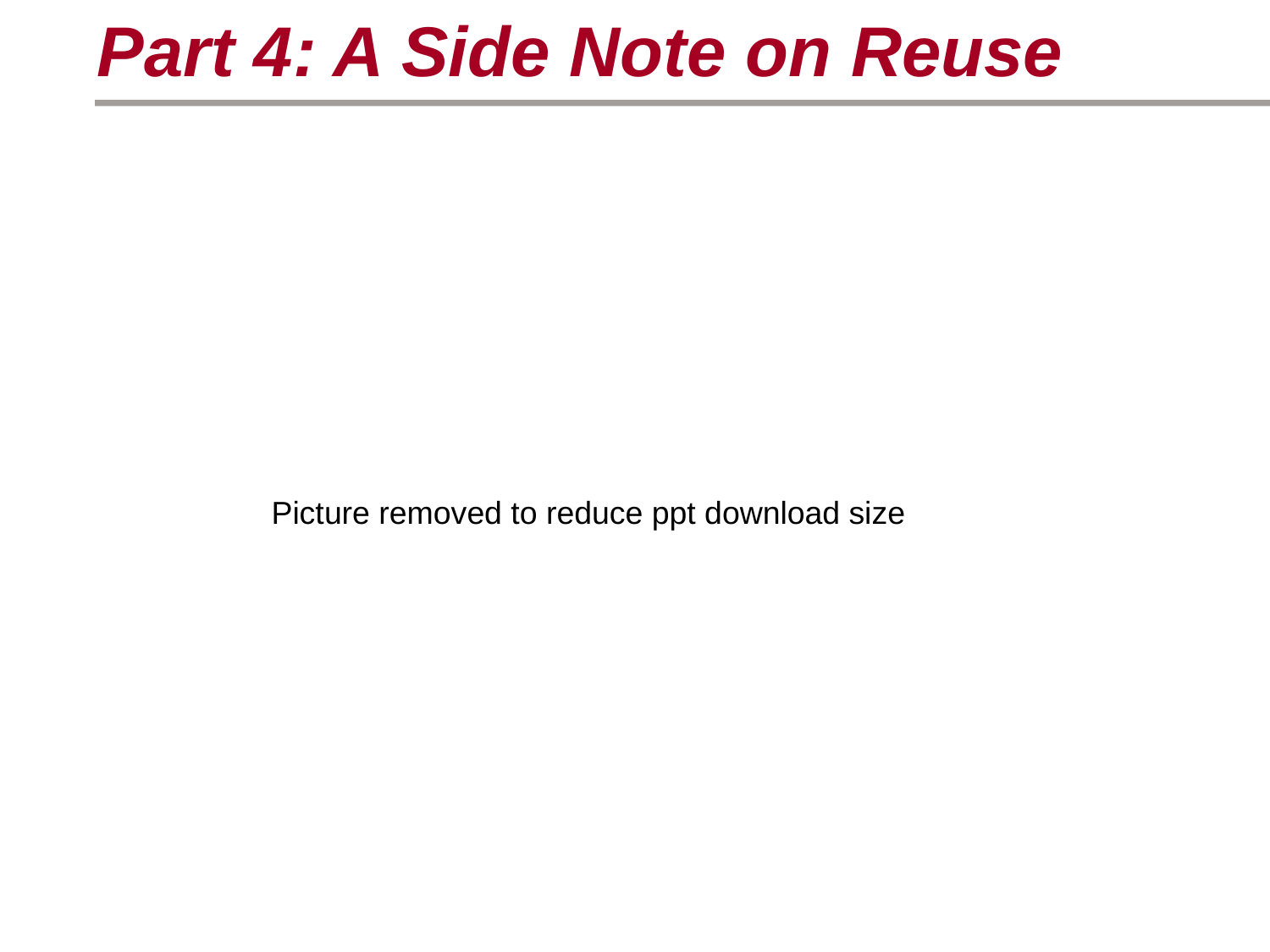

Part 4: A Side Note on Reuse

Picture removed to reduce ppt download size